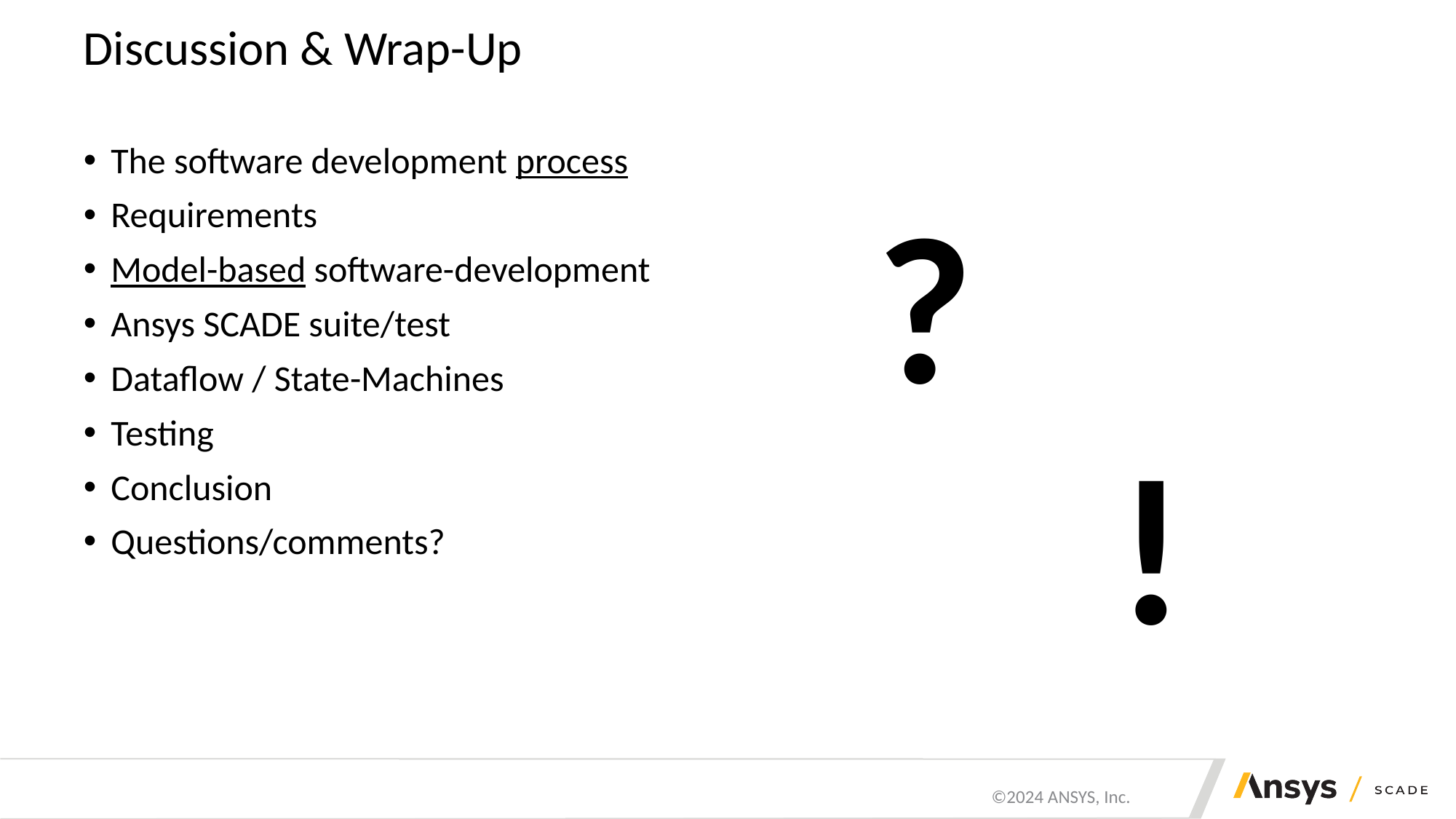

# Discussion & Wrap-Up
The software development process
Requirements
Model-based software-development
Ansys SCADE suite/test
Dataflow / State-Machines
Testing
Conclusion
Questions/comments?
?
!